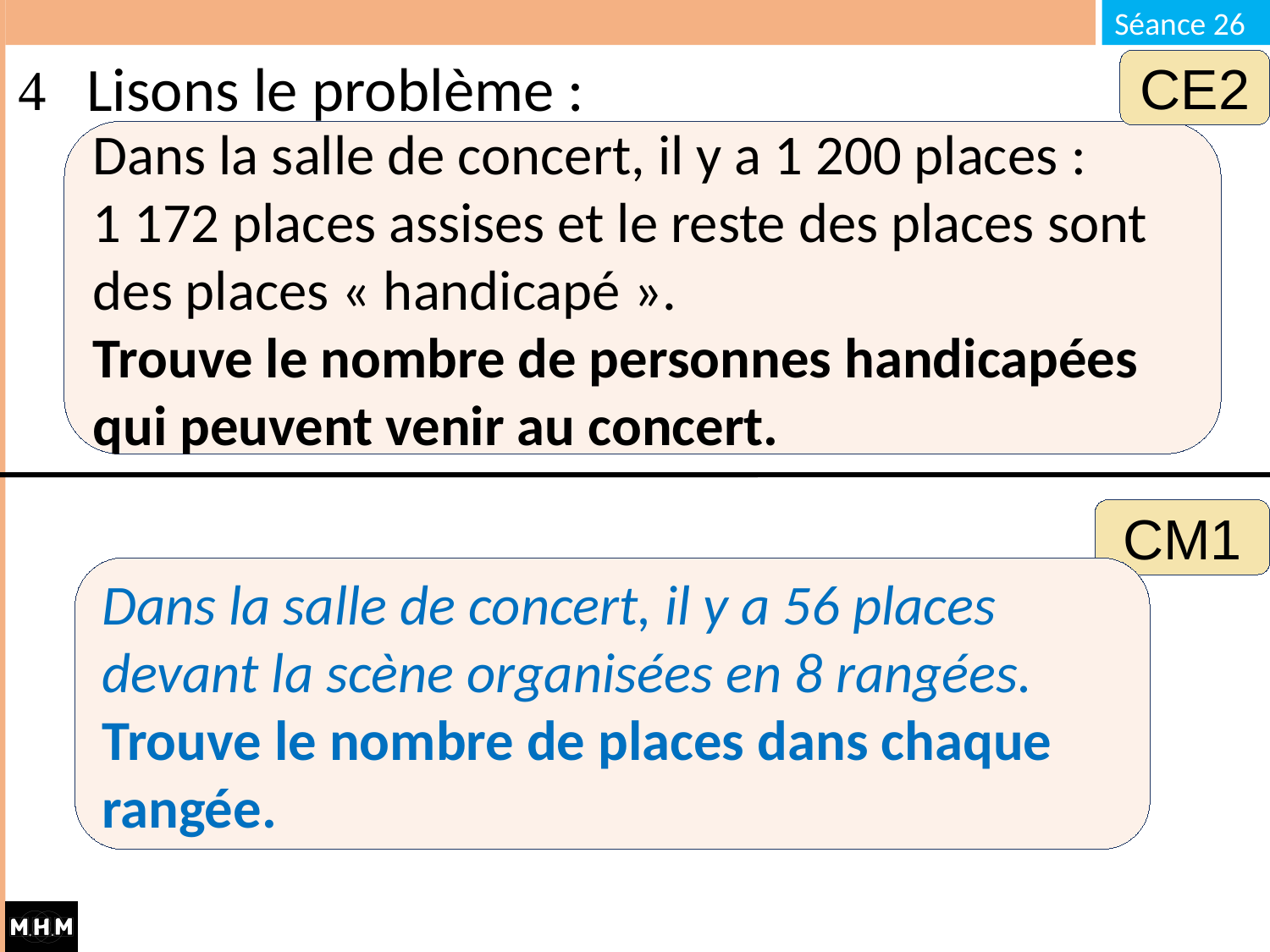

# Lisons le problème :
CE2
Dans la salle de concert, il y a 1 200 places :
1 172 places assises et le reste des places sont des places « handicapé ».
Trouve le nombre de personnes handicapées qui peuvent venir au concert.

CM1
Dans la salle de concert, il y a 56 places devant la scène organisées en 8 rangées. Trouve le nombre de places dans chaque rangée.